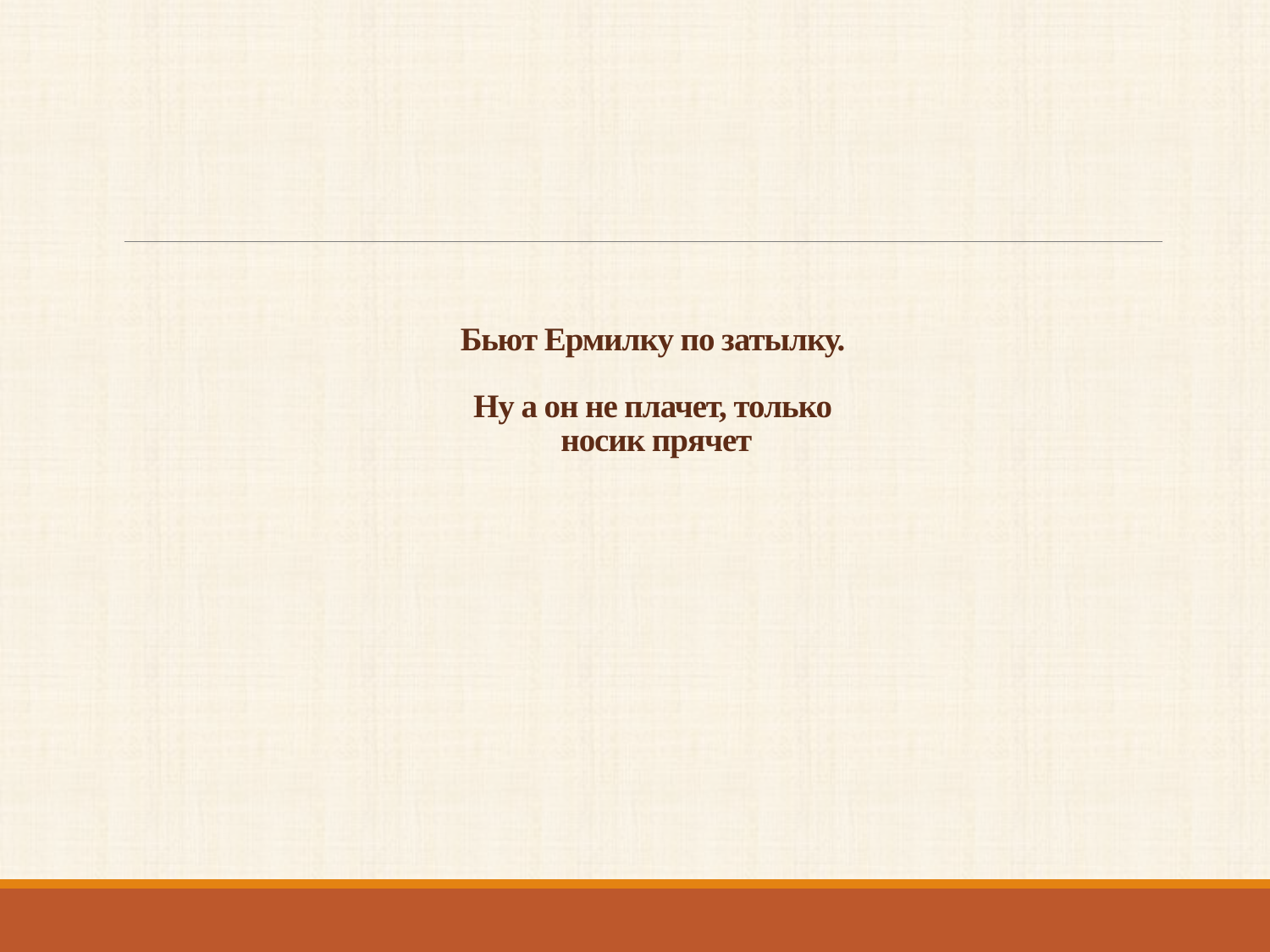

# Бьют Ермилку по затылку. Ну а он не плачет, только носик прячет